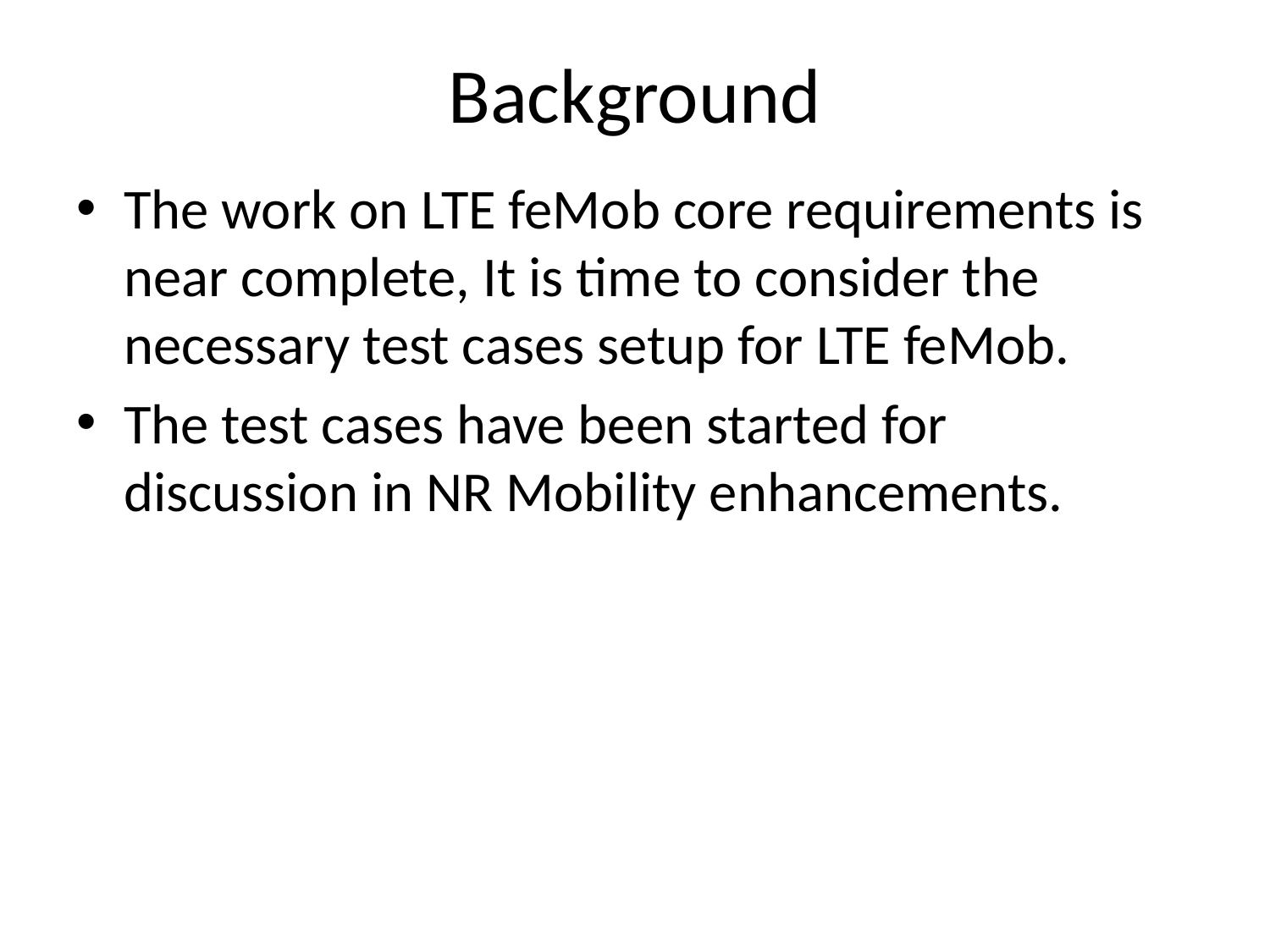

# Background
The work on LTE feMob core requirements is near complete, It is time to consider the necessary test cases setup for LTE feMob.
The test cases have been started for discussion in NR Mobility enhancements.